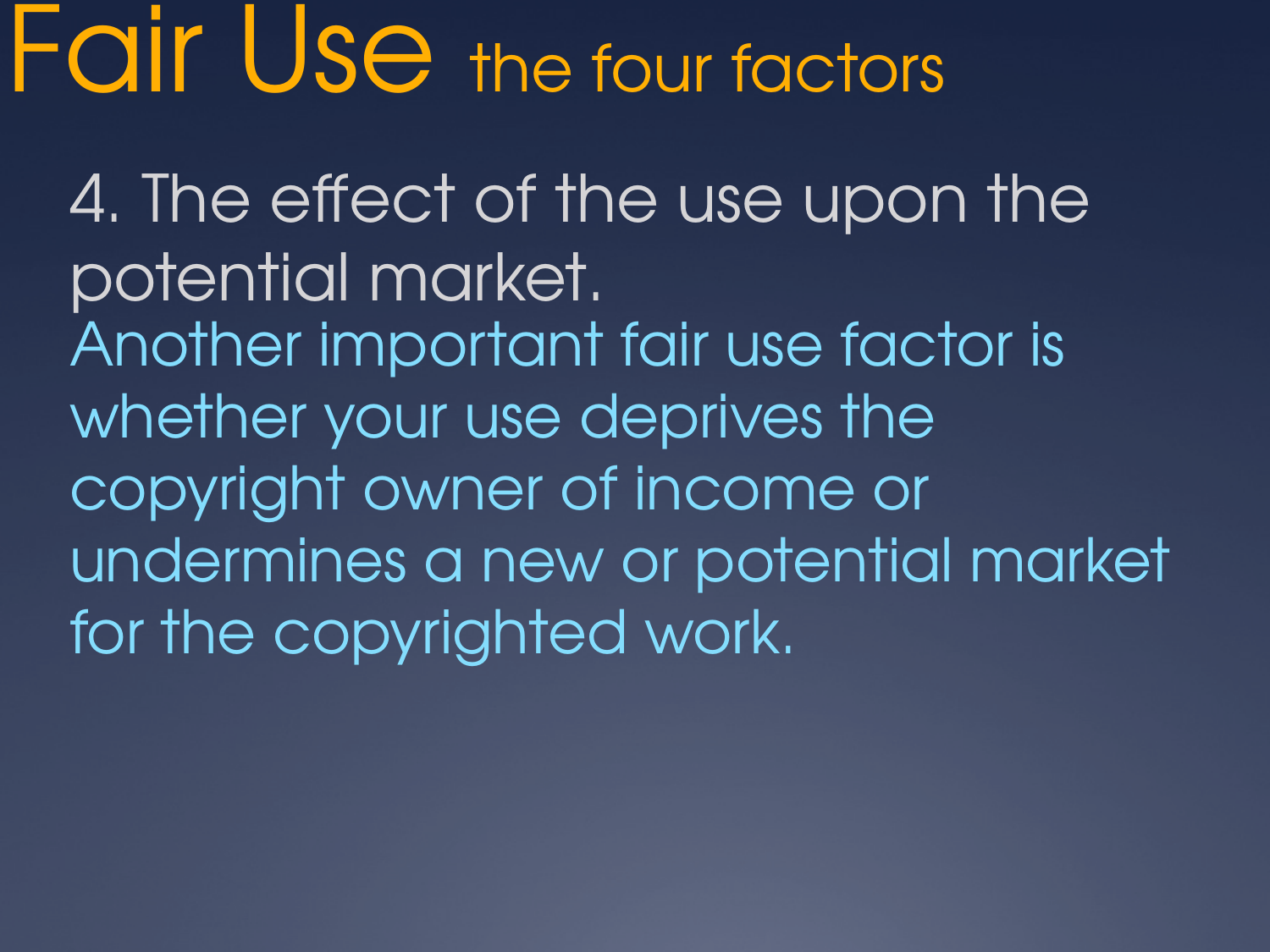

# Fair Use the four factors
4. The effect of the use upon the potential market.
Another important fair use factor is whether your use deprives the copyright owner of income or undermines a new or potential market for the copyrighted work.